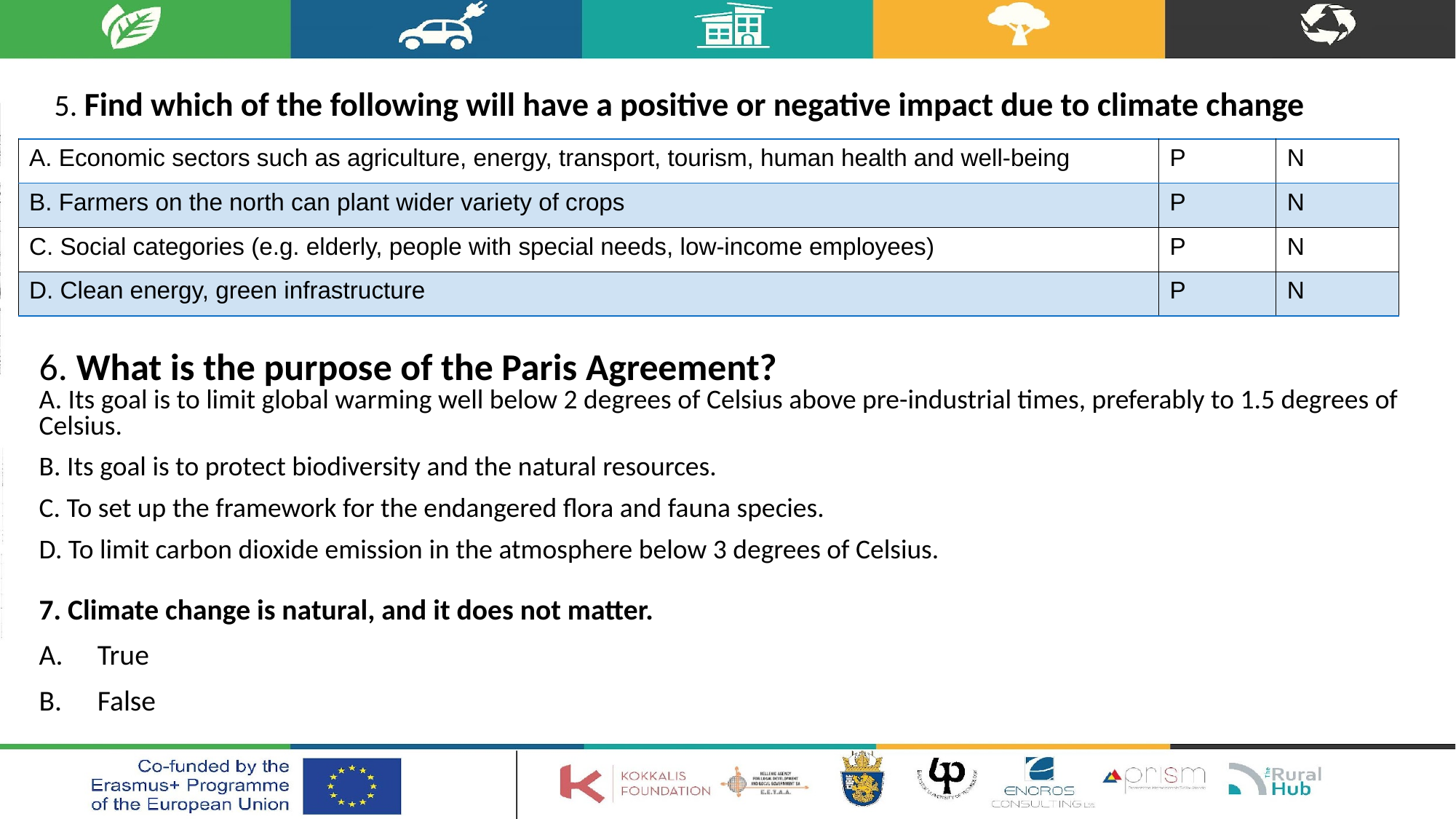

5. Find which of the following will have a positive or negative impact due to climate change

| A. Economic sectors such as agriculture, energy, transport, tourism, human health and well-being | P | N |
| --- | --- | --- |
| B. Farmers on the north can plant wider variety of crops | P | N |
| C. Social categories (e.g. elderly, people with special needs, low-income employees) | P | N |
| D. Clean energy, green infrastructure | P | N |
6. What is the purpose of the Paris Agreement?
A. Its goal is to limit global warming well below 2 degrees of Celsius above pre-industrial times, preferably to 1.5 degrees of Celsius.
B. Its goal is to protect biodiversity and the natural resources.
C. To set up the framework for the endangered flora and fauna species.
D. To limit carbon dioxide emission in the atmosphere below 3 degrees of Celsius.

7. Climate change is natural, and it does not matter.
True
False